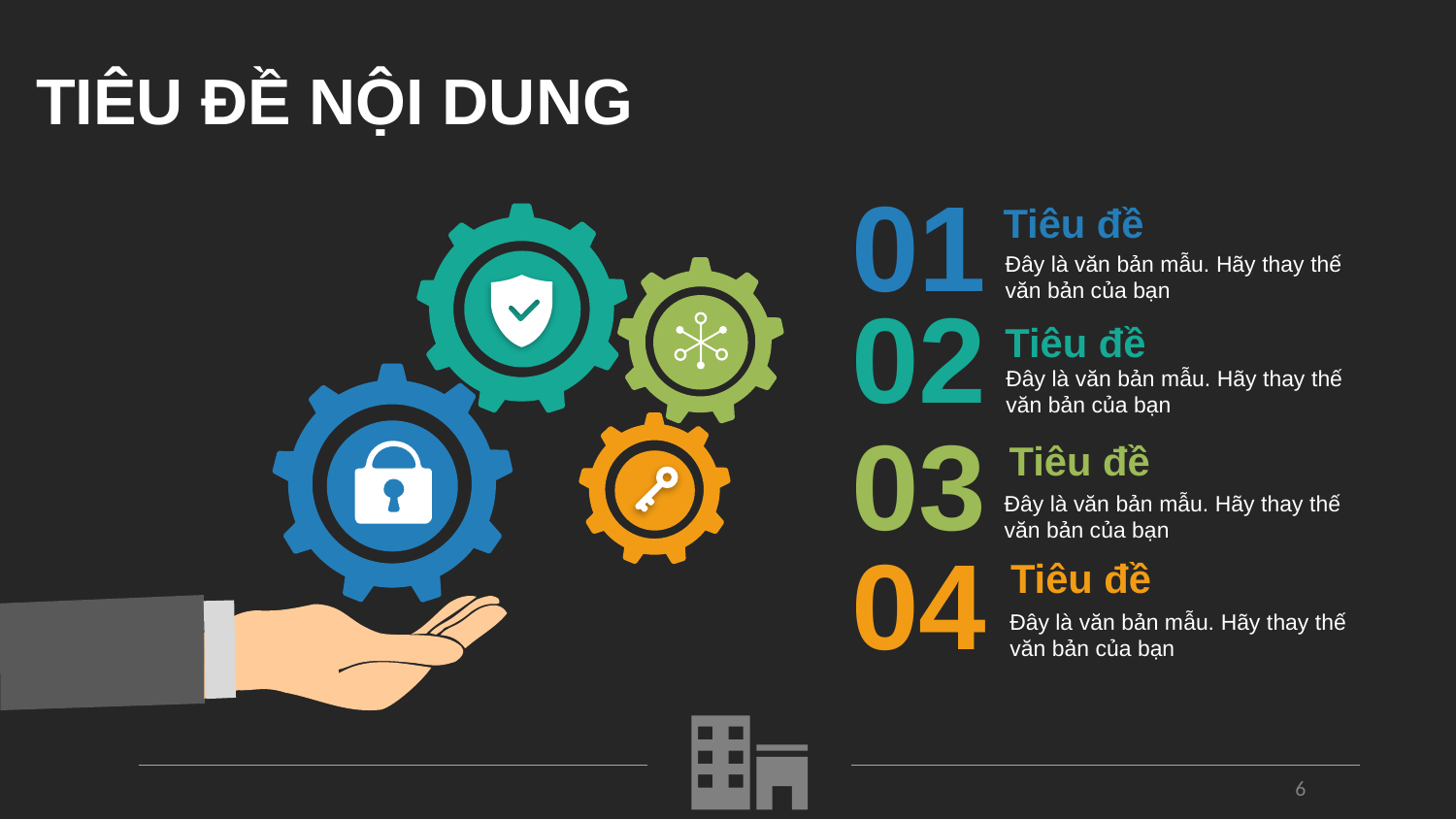

TIÊU ĐỀ NỘI DUNG
Tiêu đề
01
Đây là văn bản mẫu. Hãy thay thế văn bản của bạn

Tiêu đề
02
Đây là văn bản mẫu. Hãy thay thế văn bản của bạn

Tiêu đề
03
Đây là văn bản mẫu. Hãy thay thế văn bản của bạn
Tiêu đề
04
Đây là văn bản mẫu. Hãy thay thế văn bản của bạn